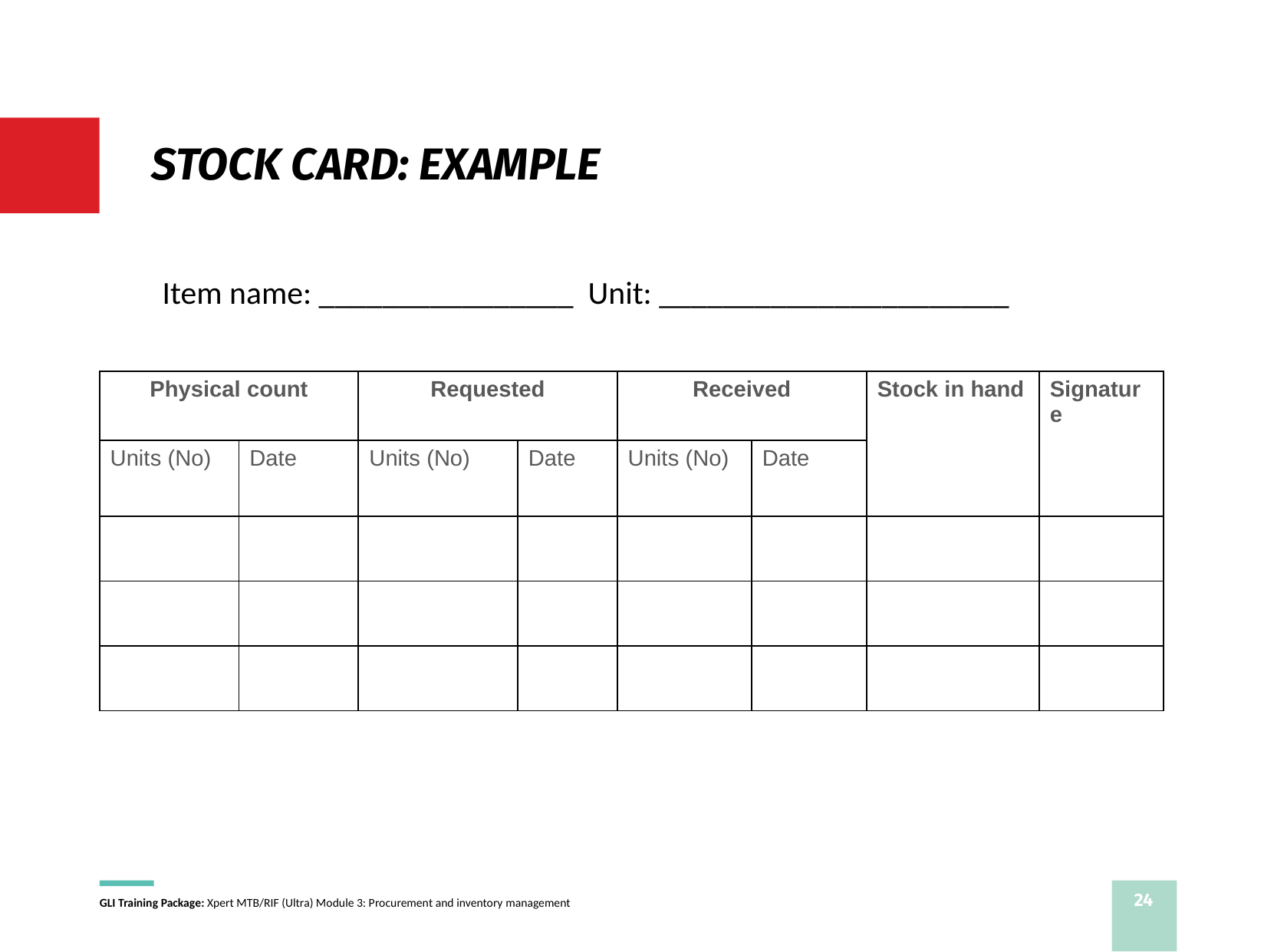

# STOCK CARD: EXAMPLE
Item name: ________________  Unit: ______________________
| Physical count |  | Requested |  | Received |  | Stock in hand | Signature |
| --- | --- | --- | --- | --- | --- | --- | --- |
| Units (No) | Date | Units (No) | Date | Units (No) | Date |  |  |
|  |  |  |  |  |  |  |  |
|  |  |  |  |  |  |  |  |
|  |  |  |  |  |  |  |  |